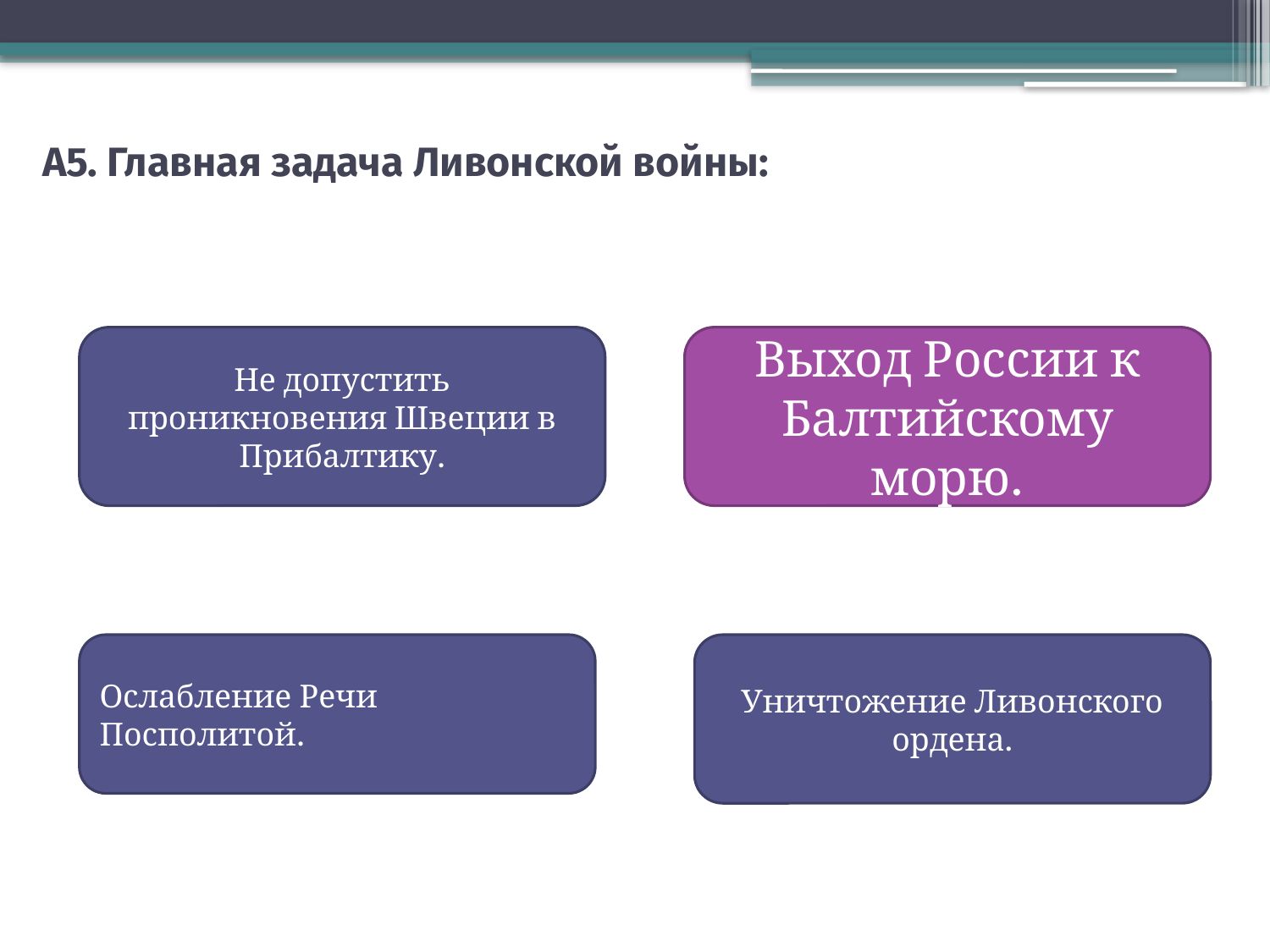

# A5. Главная задача Ливонской войны:
Не допустить проникновения Швеции в Прибалтику.
Выход России к Балтийскому морю.
Ослабление Речи Посполитой.
Уничтожение Ливонского ордена.